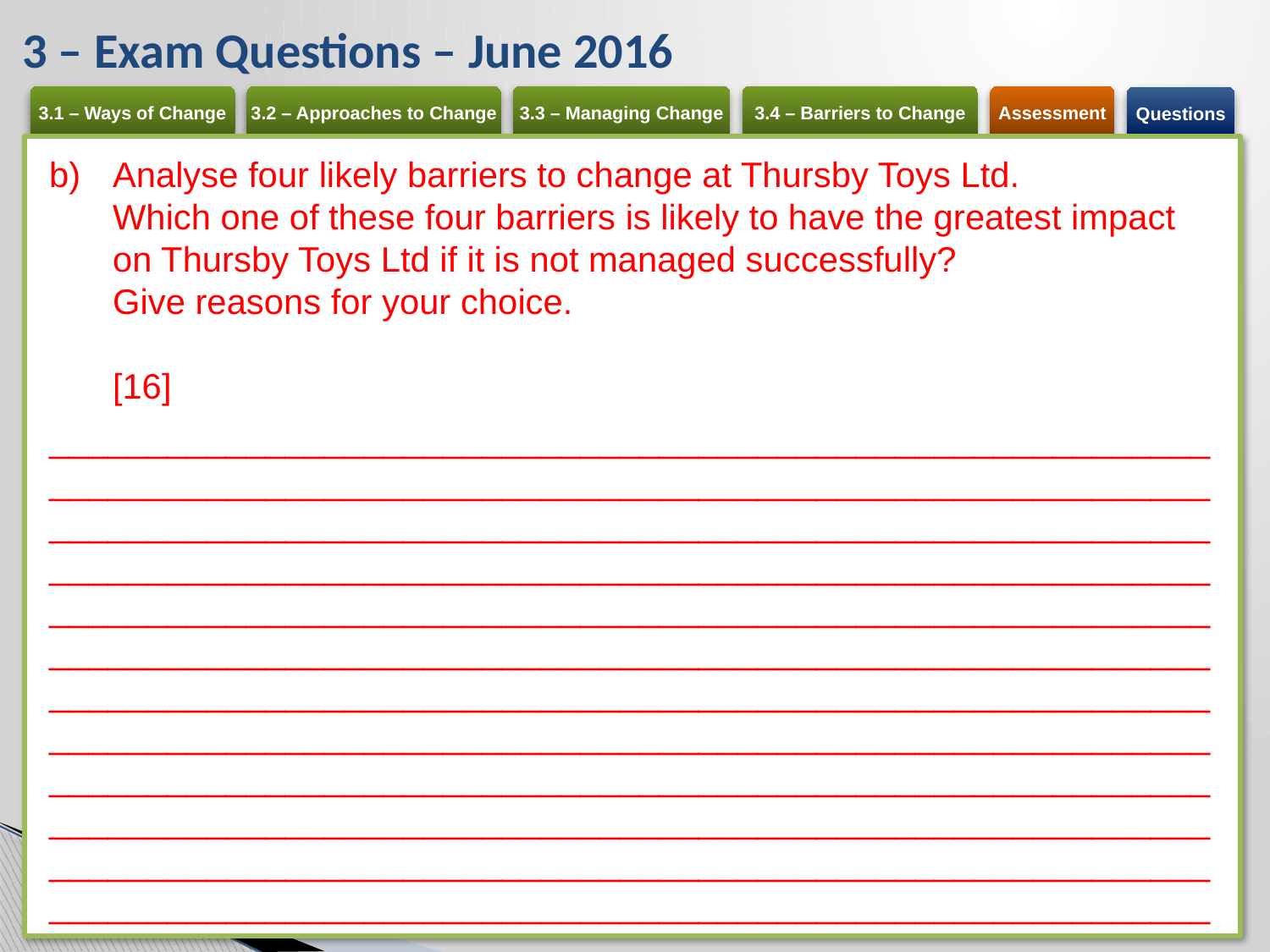

# 3 – Exam Questions – June 2016
Analyse four likely barriers to change at Thursby Toys Ltd.
Which one of these four barriers is likely to have the greatest impact on Thursby Toys Ltd if it is not managed successfully?
Give reasons for your choice.	[16]
__________________________________________________________________________________________________________________________________________________________________________________________________________________________________________________________________________________________________________________________________________________________________________________________________________________________________________________________________________________________________________________________________________________________________________________________________________________________________________________________________________________________________________________________________________________________________________________________________________________________________________________________